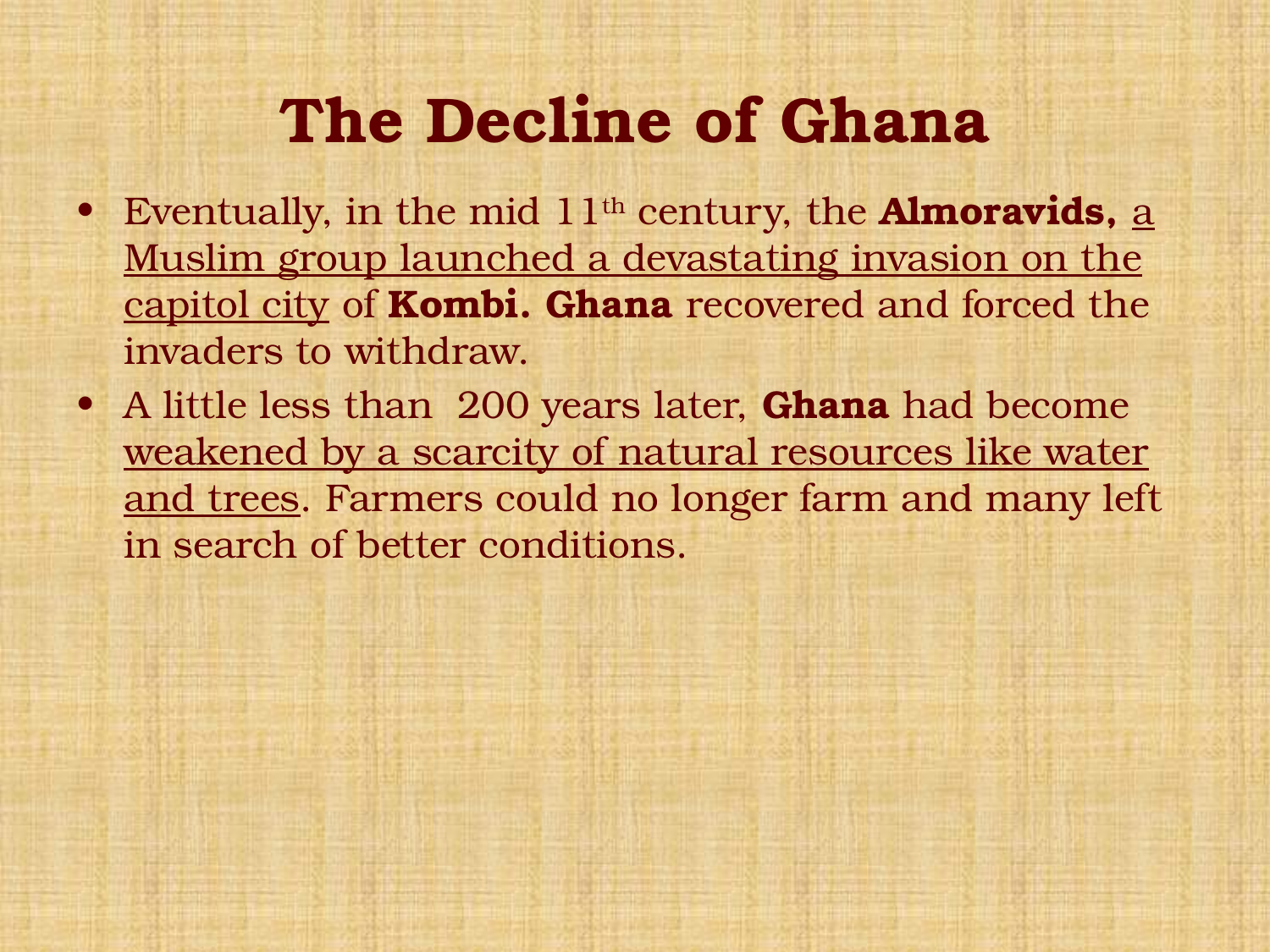

# The Decline of Ghana
Eventually, in the mid 11th century, the Almoravids, a Muslim group launched a devastating invasion on the capitol city of Kombi. Ghana recovered and forced the invaders to withdraw.
A little less than  200 years later, Ghana had become weakened by a scarcity of natural resources like water and trees. Farmers could no longer farm and many left in search of better conditions.